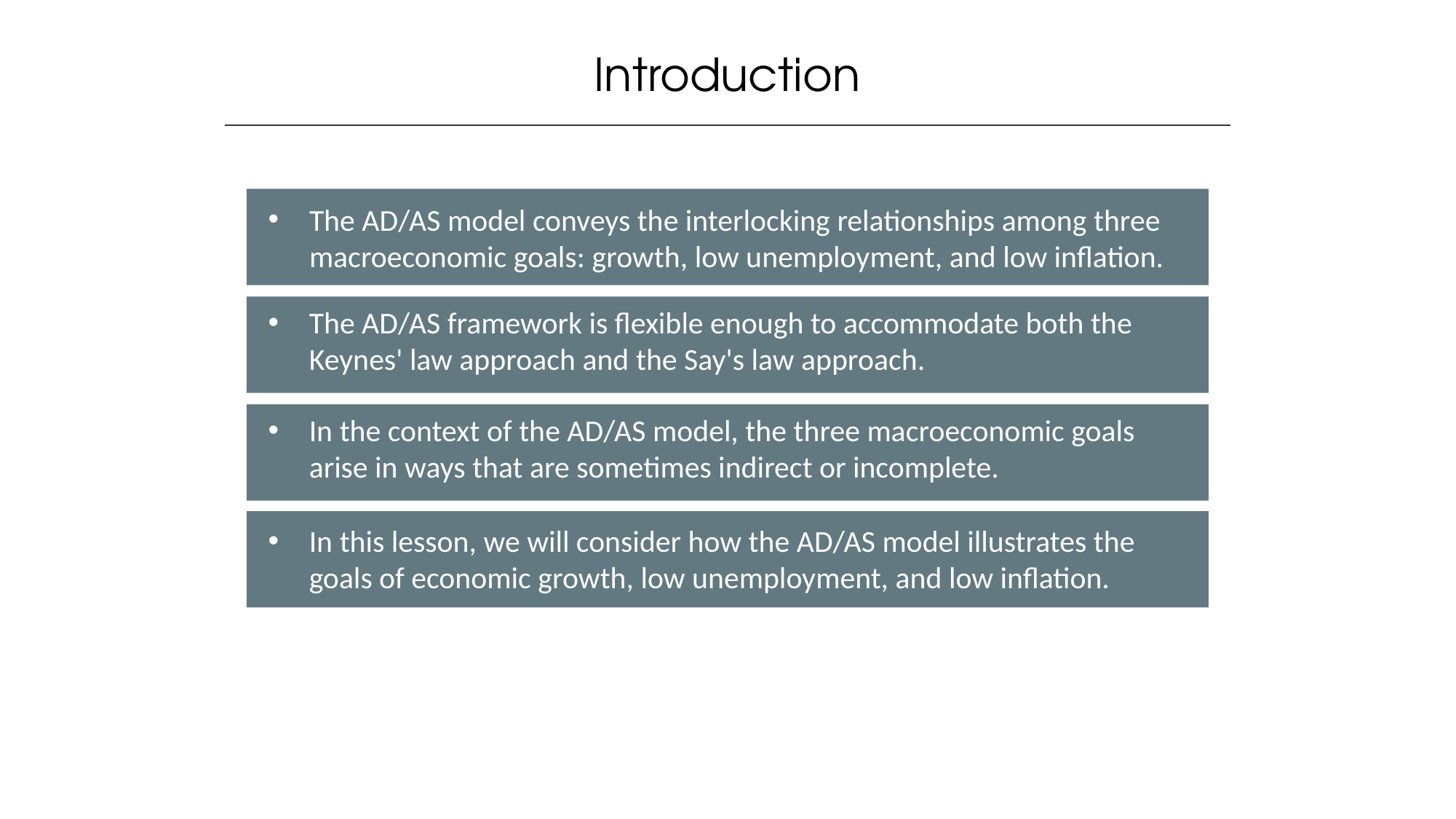

Introduction

The AD/AS model conveys the interlocking relationships among three macroeconomic goals: growth, low unemployment, and low inflation.

The AD/AS framework is flexible enough to accommodate both the Keynes' law approach and the Say's law approach.

In the context of the AD/AS model, the three macroeconomic goals arise in ways that are sometimes indirect or incomplete.

In this lesson, we will consider how the AD/AS model illustrates the goals of economic growth, low unemployment, and low inflation.